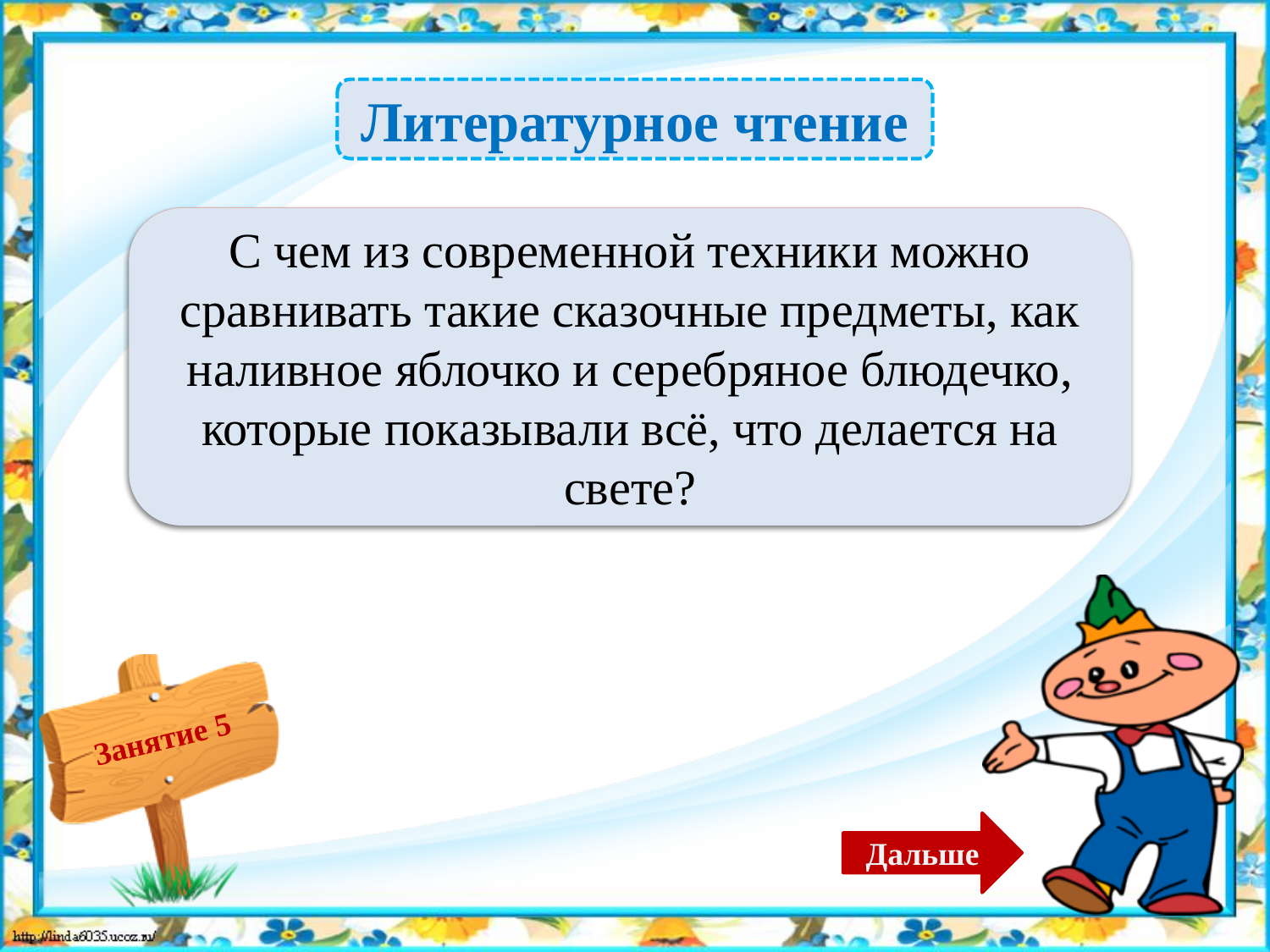

Литературное чтение
С телевизором – 2б.
С чем из современной техники можно сравнивать такие сказочные предметы, как наливное яблочко и серебряное блюдечко, которые показывали всё, что делается на свете?

Дальше